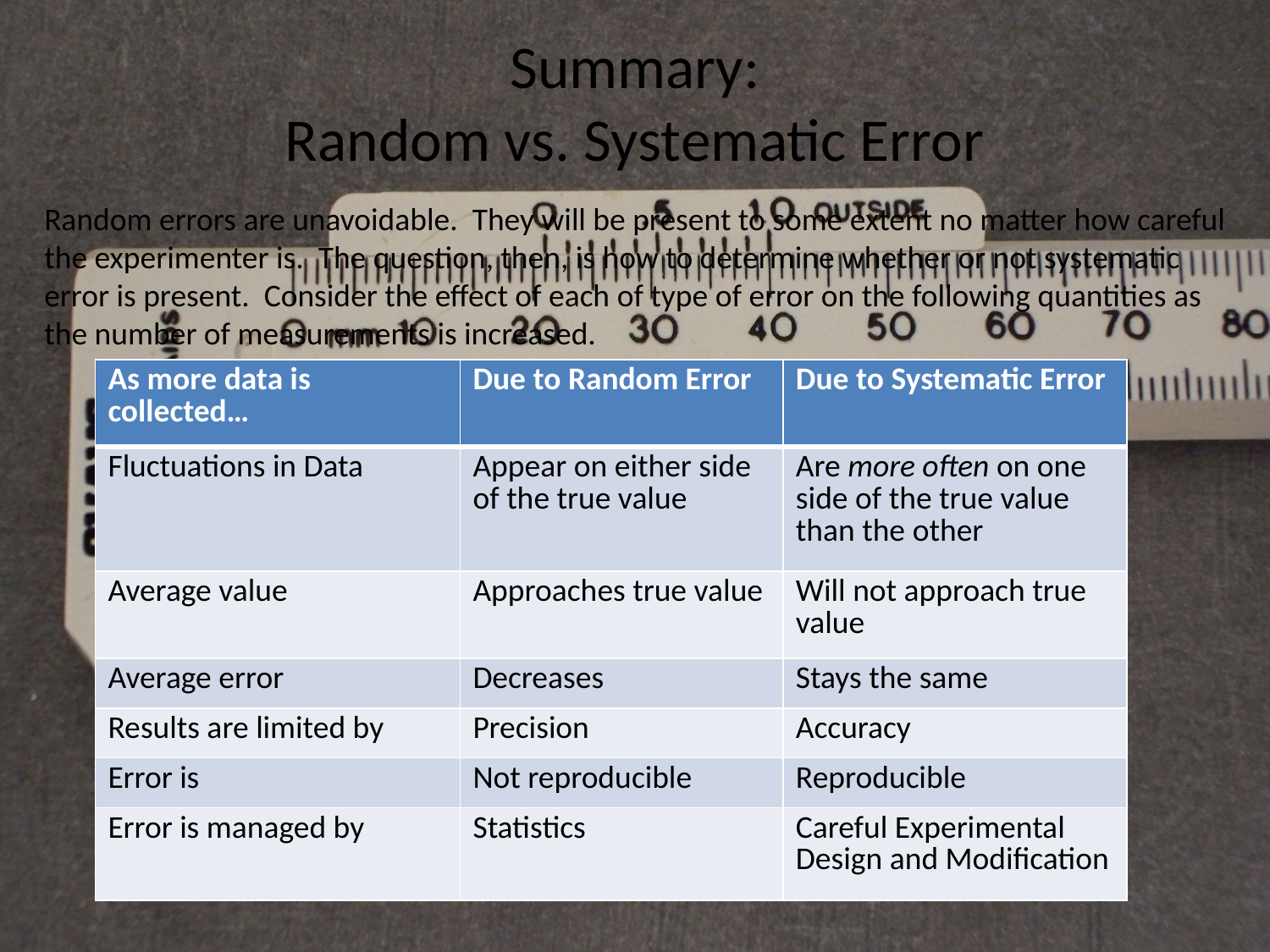

# Summary: Random vs. Systematic Error
Random errors are unavoidable.  They will be present to some extent no matter how careful the experimenter is.  The question, then, is how to determine whether or not systematic error is present.  Consider the effect of each of type of error on the following quantities as the number of measurements is increased.
| As more data is collected… | Due to Random Error | Due to Systematic Error |
| --- | --- | --- |
| Fluctuations in Data | Appear on either side of the true value | Are more often on one side of the true value than the other |
| Average value | Approaches true value | Will not approach true value |
| Average error | Decreases | Stays the same |
| Results are limited by | Precision | Accuracy |
| Error is | Not reproducible | Reproducible |
| Error is managed by | Statistics | Careful Experimental Design and Modification |